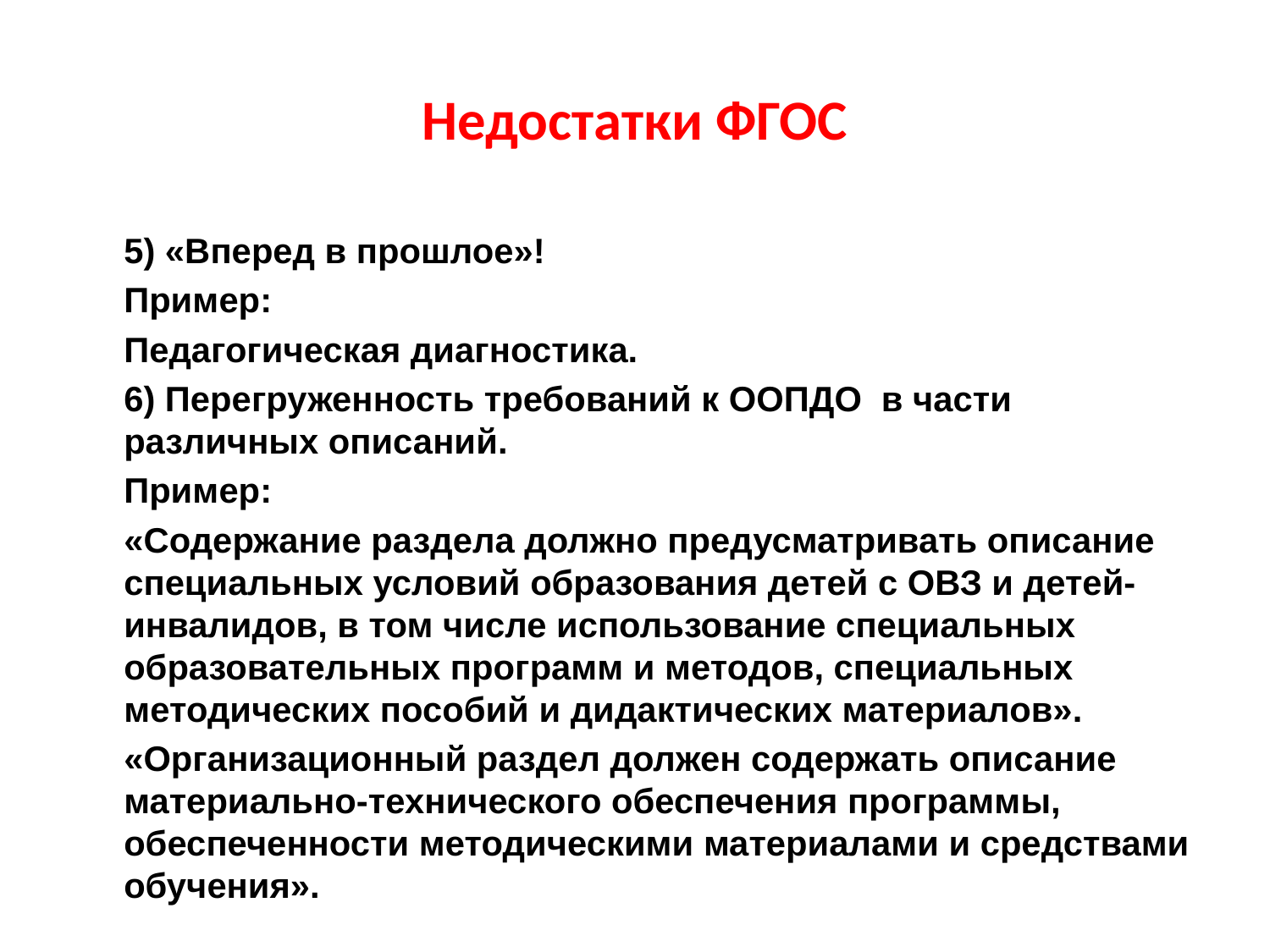

# Недостатки ФГОС
	5) «Вперед в прошлое»!
	Пример:
 	Педагогическая диагностика.
	6) Перегруженность требований к ООПДО  в части различных описаний.
	Пример:
	«Содержание раздела должно предусматривать описание специальных условий образования детей с ОВЗ и детей-инвалидов, в том числе использование специальных образовательных программ и методов, специальных методических пособий и дидактических материалов».
	«Организационный раздел должен содержать описание материально-технического обеспечения программы, обеспеченности методическими материалами и средствами обучения».